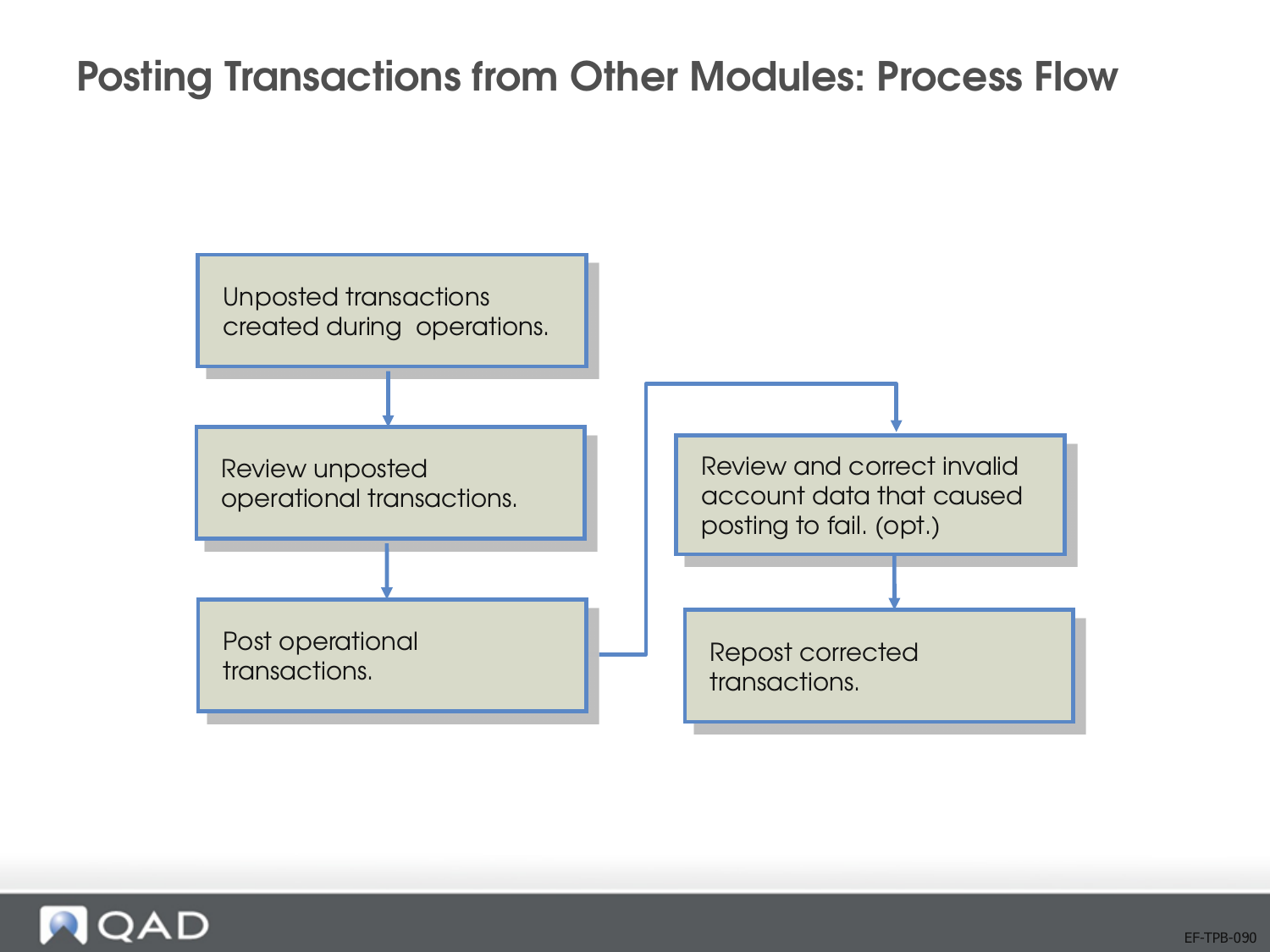

# Posting Transactions from Other Modules: Process Flow
Unposted transactions created during  operations.

Review unposted operational transactions.

Review and correct invalid account data that caused posting to fail. (opt.)

Post operational transactions.
Repost corrected transactions.
EF-TPB-090